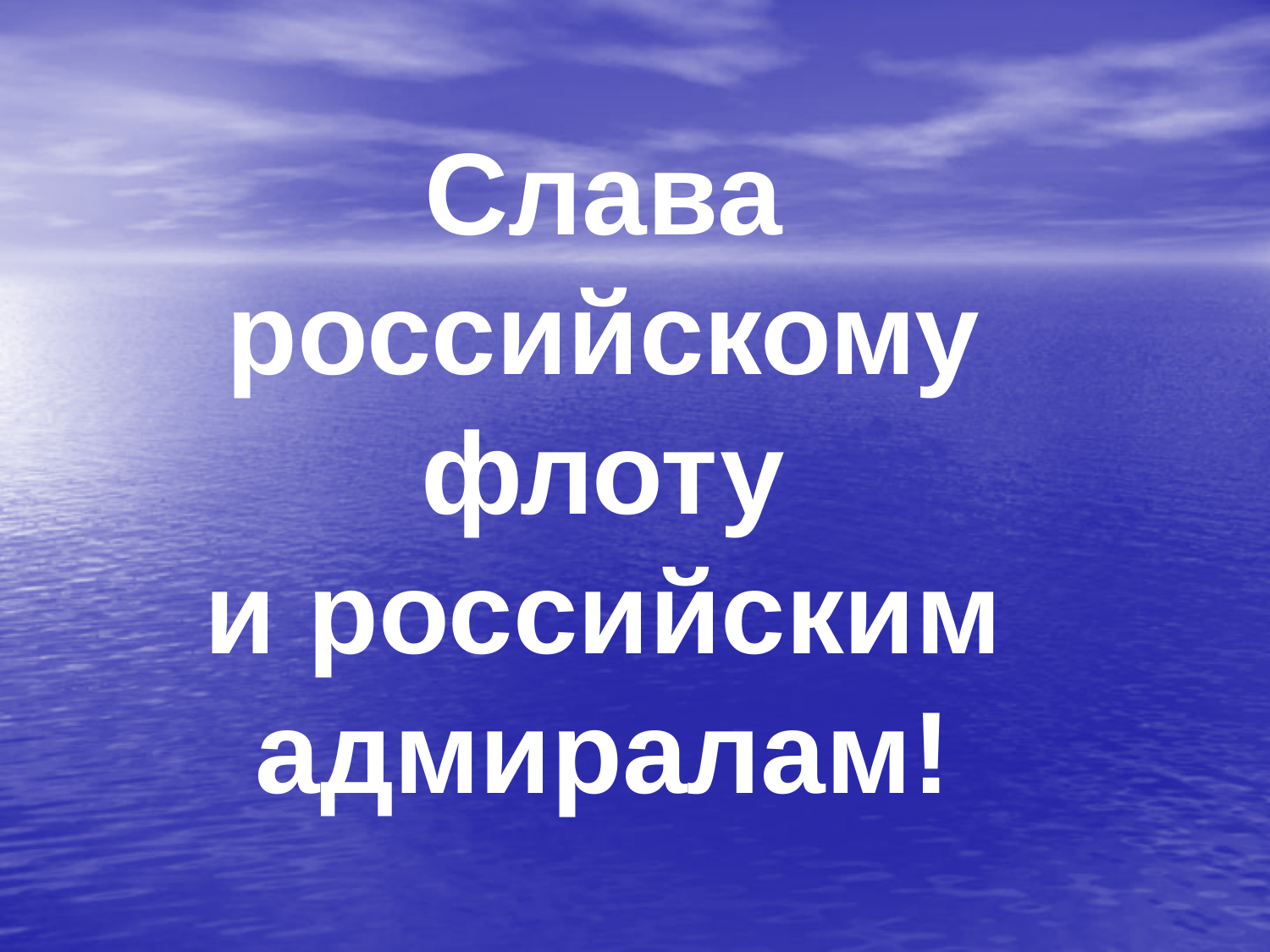

# Слава российскому флоту и российским адмиралам!